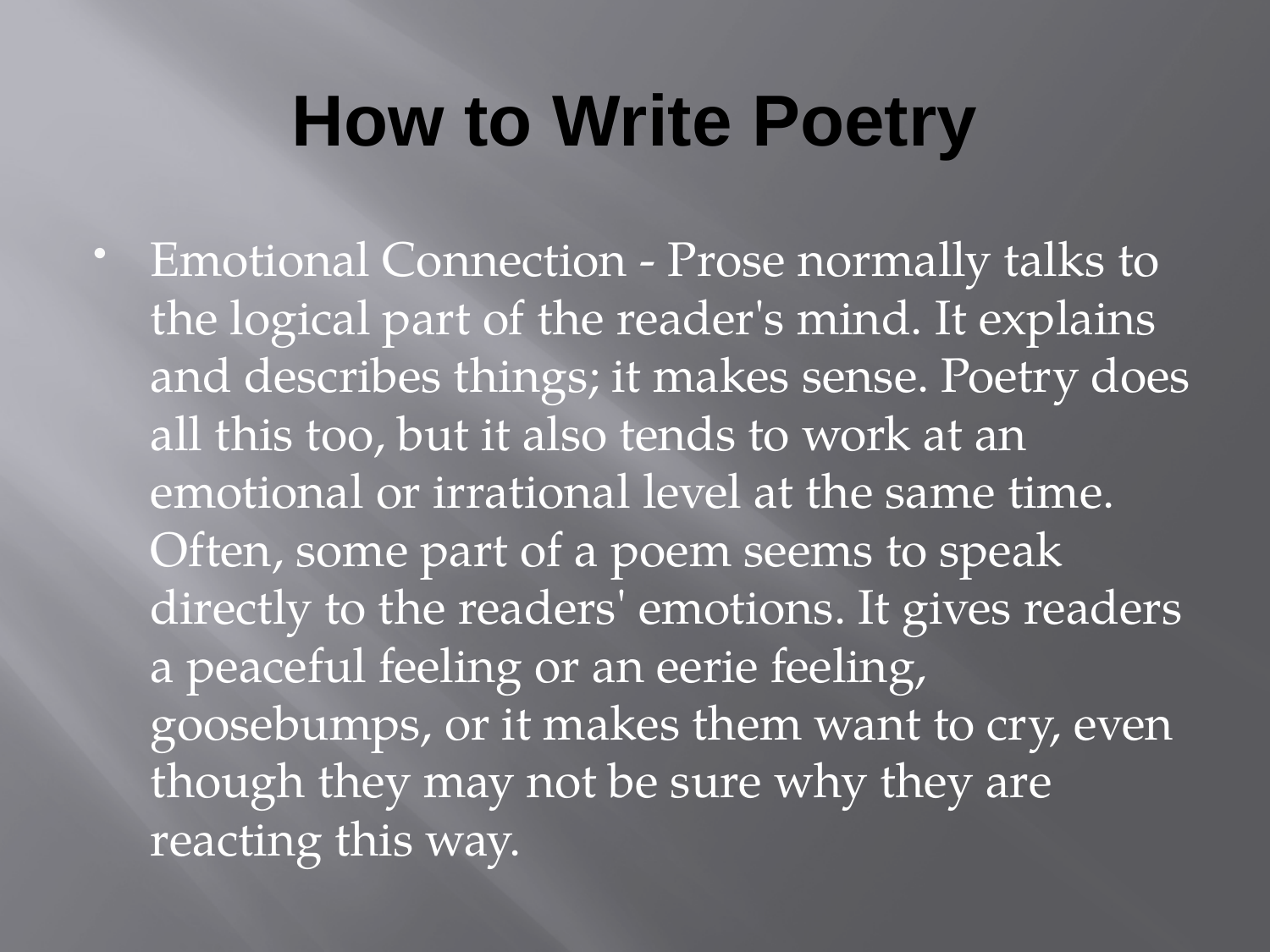

# How to Write Poetry
Emotional Connection - Prose normally talks to the logical part of the reader's mind. It explains and describes things; it makes sense. Poetry does all this too, but it also tends to work at an emotional or irrational level at the same time. Often, some part of a poem seems to speak directly to the readers' emotions. It gives readers a peaceful feeling or an eerie feeling, goosebumps, or it makes them want to cry, even though they may not be sure why they are reacting this way.